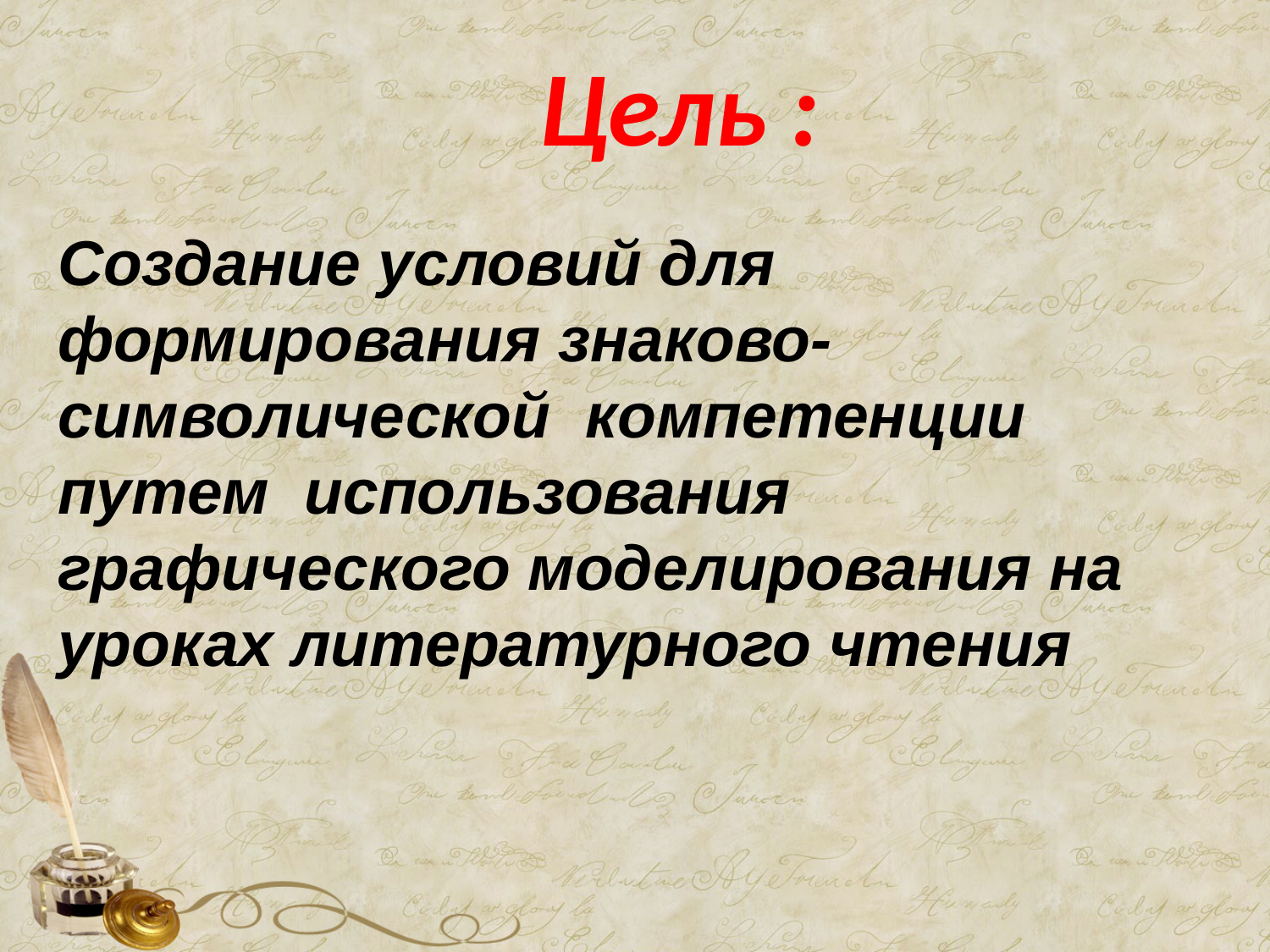

# Цель :
Создание условий для формирования знаково-символической  компетенции  путем  использования графического моделирования на уроках литературного чтения